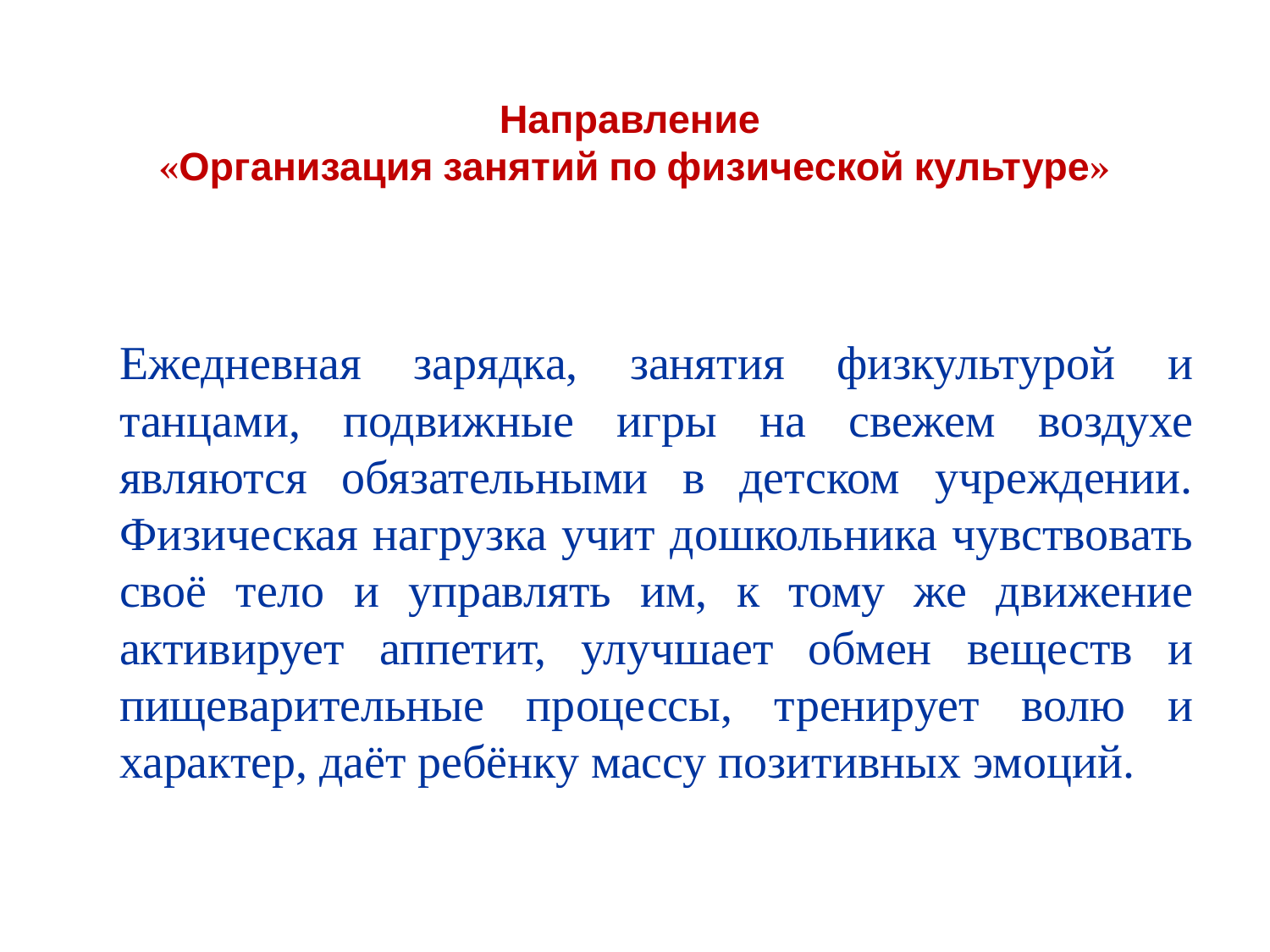

# Направление «Организация занятий по физической культуре»
	Ежедневная зарядка, занятия физкультурой и танцами, подвижные игры на свежем воздухе являются обязательными в детском учреждении. Физическая нагрузка учит дошкольника чувствовать своё тело и управлять им, к тому же движение активирует аппетит, улучшает обмен веществ и пищеварительные процессы, тренирует волю и характер, даёт ребёнку массу позитивных эмоций.